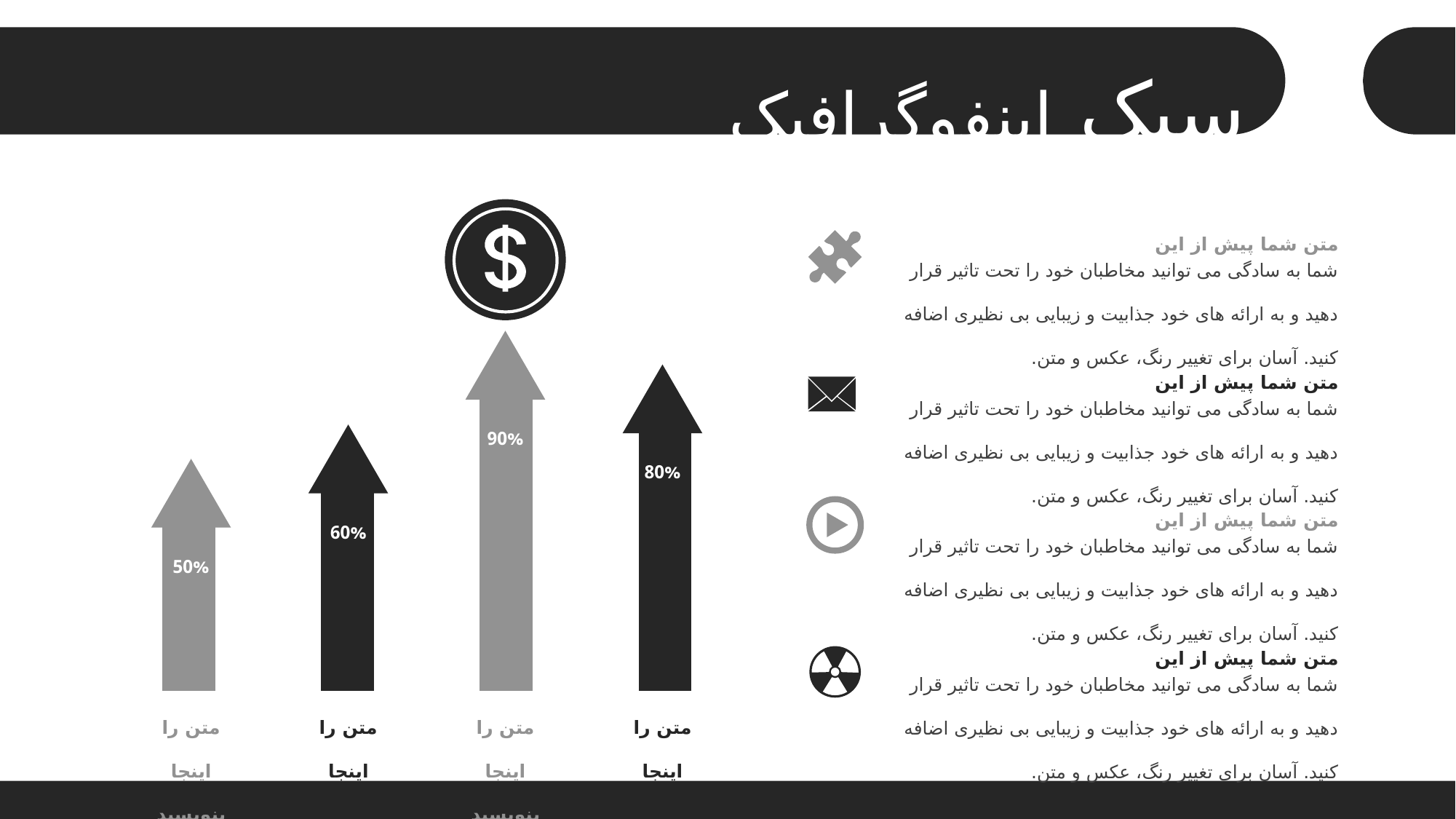

سبک اینفوگرافیک

متن شما پیش از این
شما به سادگی می توانید مخاطبان خود را تحت تاثیر قرار دهید و به ارائه های خود جذابیت و زیبایی بی نظیری اضافه کنید. آسان برای تغییر رنگ، عکس و متن.

متن شما پیش از این
شما به سادگی می توانید مخاطبان خود را تحت تاثیر قرار دهید و به ارائه های خود جذابیت و زیبایی بی نظیری اضافه کنید. آسان برای تغییر رنگ، عکس و متن.

### Chart

| Category |  |
|---|---|

90%

80%

متن شما پیش از این
شما به سادگی می توانید مخاطبان خود را تحت تاثیر قرار دهید و به ارائه های خود جذابیت و زیبایی بی نظیری اضافه کنید. آسان برای تغییر رنگ، عکس و متن.
60%

50%
متن شما پیش از این
شما به سادگی می توانید مخاطبان خود را تحت تاثیر قرار دهید و به ارائه های خود جذابیت و زیبایی بی نظیری اضافه کنید. آسان برای تغییر رنگ، عکس و متن.

متن را اینجا بنویسید
متن را اینجا بنویسید
متن را اینجا بنویسید
متن را اینجا بنویسید